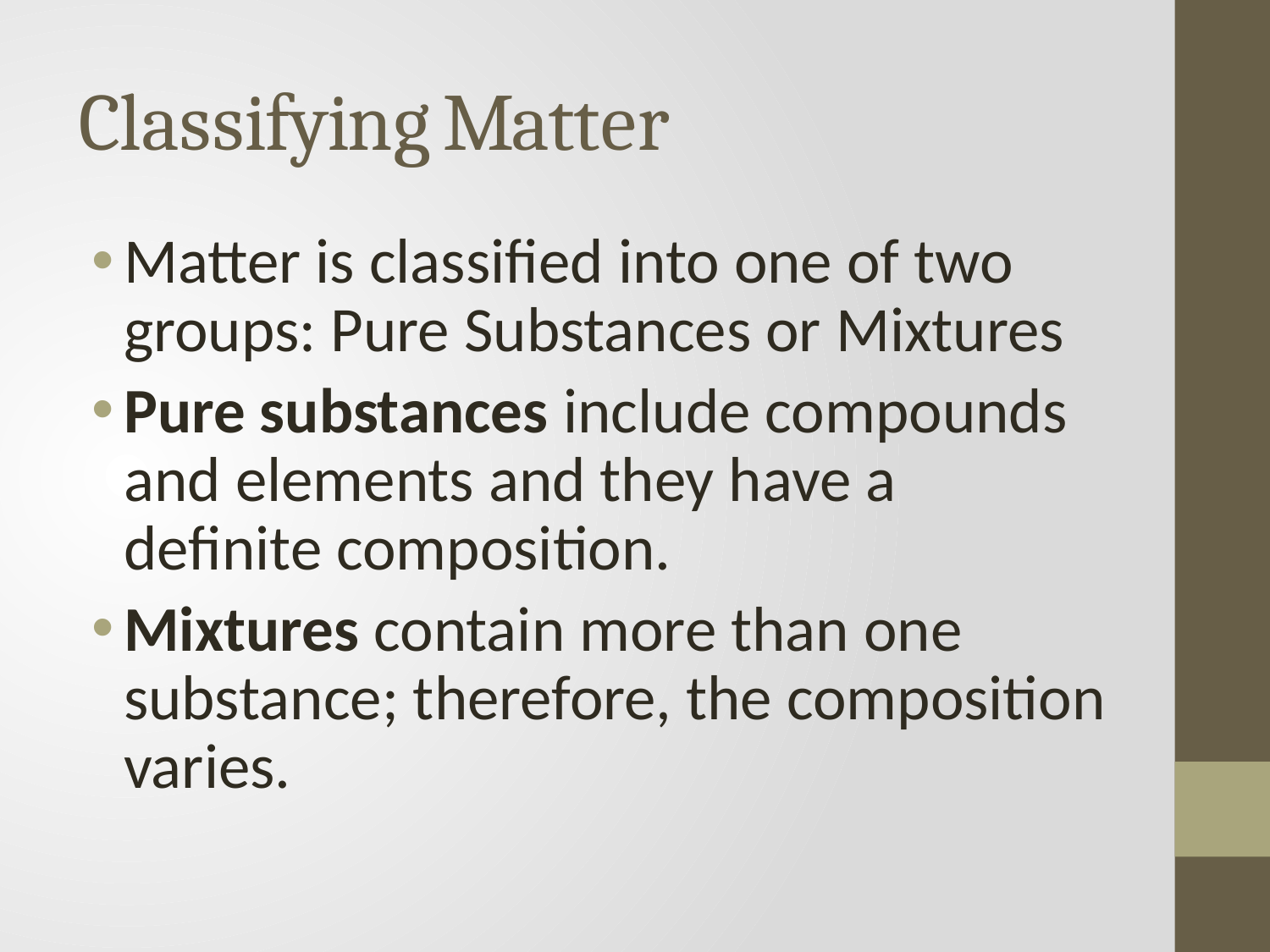

# Classifying Matter
Matter is classified into one of two groups: Pure Substances or Mixtures
Pure substances include compounds and elements and they have a definite composition.
Mixtures contain more than one substance; therefore, the composition varies.